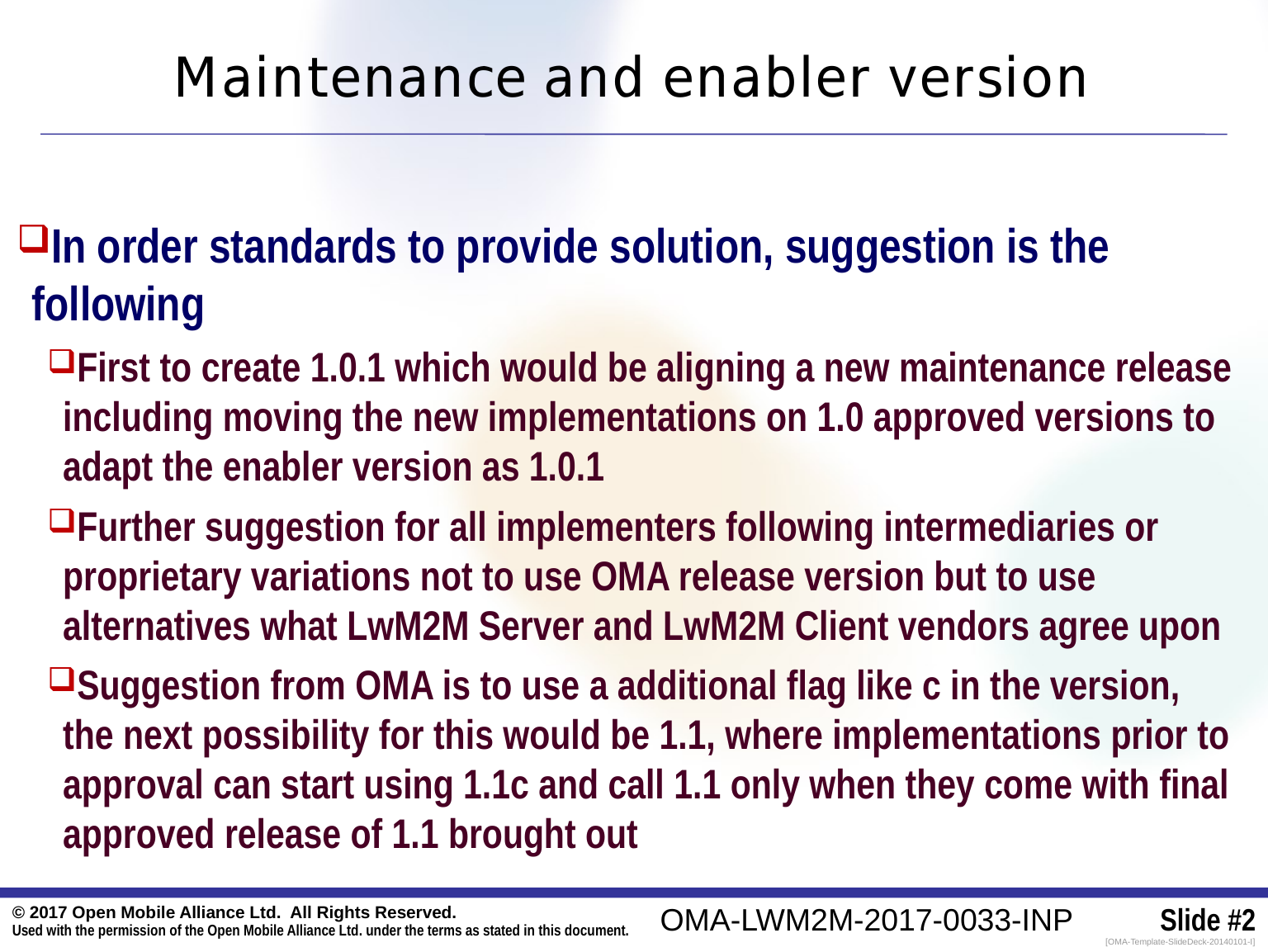

Maintenance and enabler version

In order standards to provide solution, suggestion is the following
First to create 1.0.1 which would be aligning a new maintenance release including moving the new implementations on 1.0 approved versions to adapt the enabler version as 1.0.1
Further suggestion for all implementers following intermediaries or proprietary variations not to use OMA release version but to use alternatives what LwM2M Server and LwM2M Client vendors agree upon
Suggestion from OMA is to use a additional flag like c in the version, the next possibility for this would be 1.1, where implementations prior to approval can start using 1.1c and call 1.1 only when they come with final approved release of 1.1 brought out